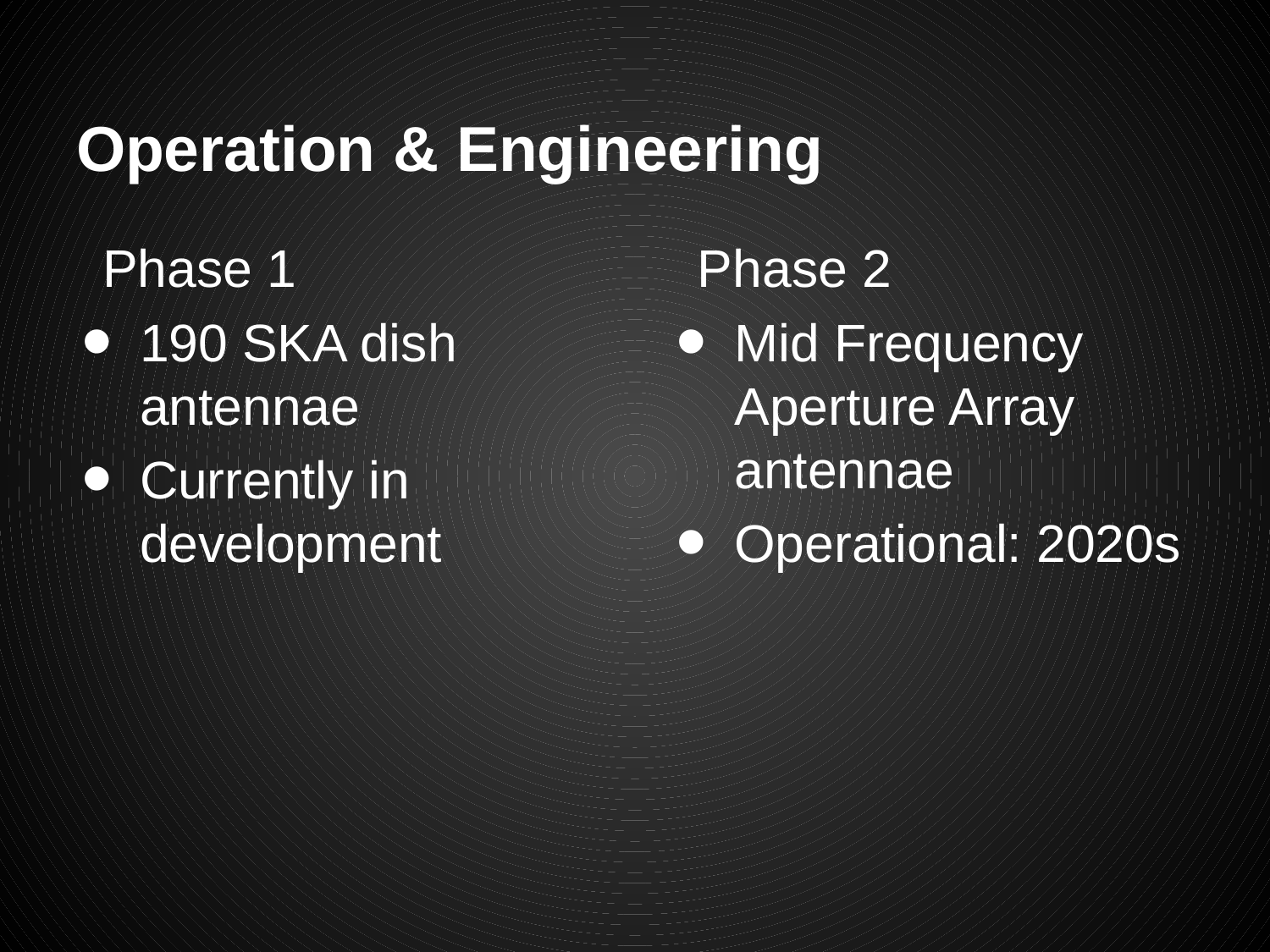

# Operation & Engineering
Phase 1
190 SKA dish antennae
Currently in development
Phase 2
Mid Frequency Aperture Array antennae
Operational: 2020s